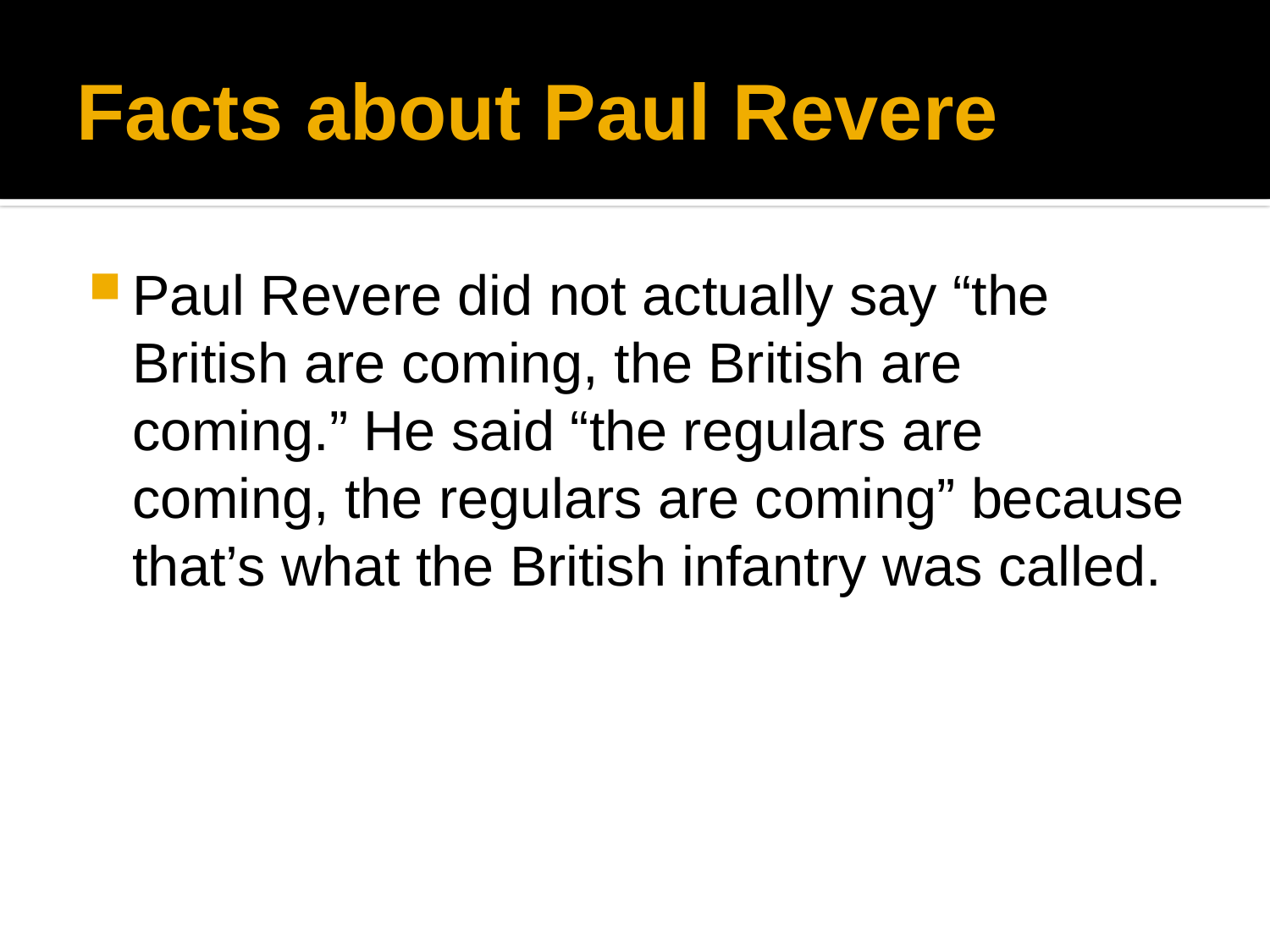

# Facts about Paul Revere
Paul Revere did not actually say “the British are coming, the British are coming.” He said “the regulars are coming, the regulars are coming” because that’s what the British infantry was called.